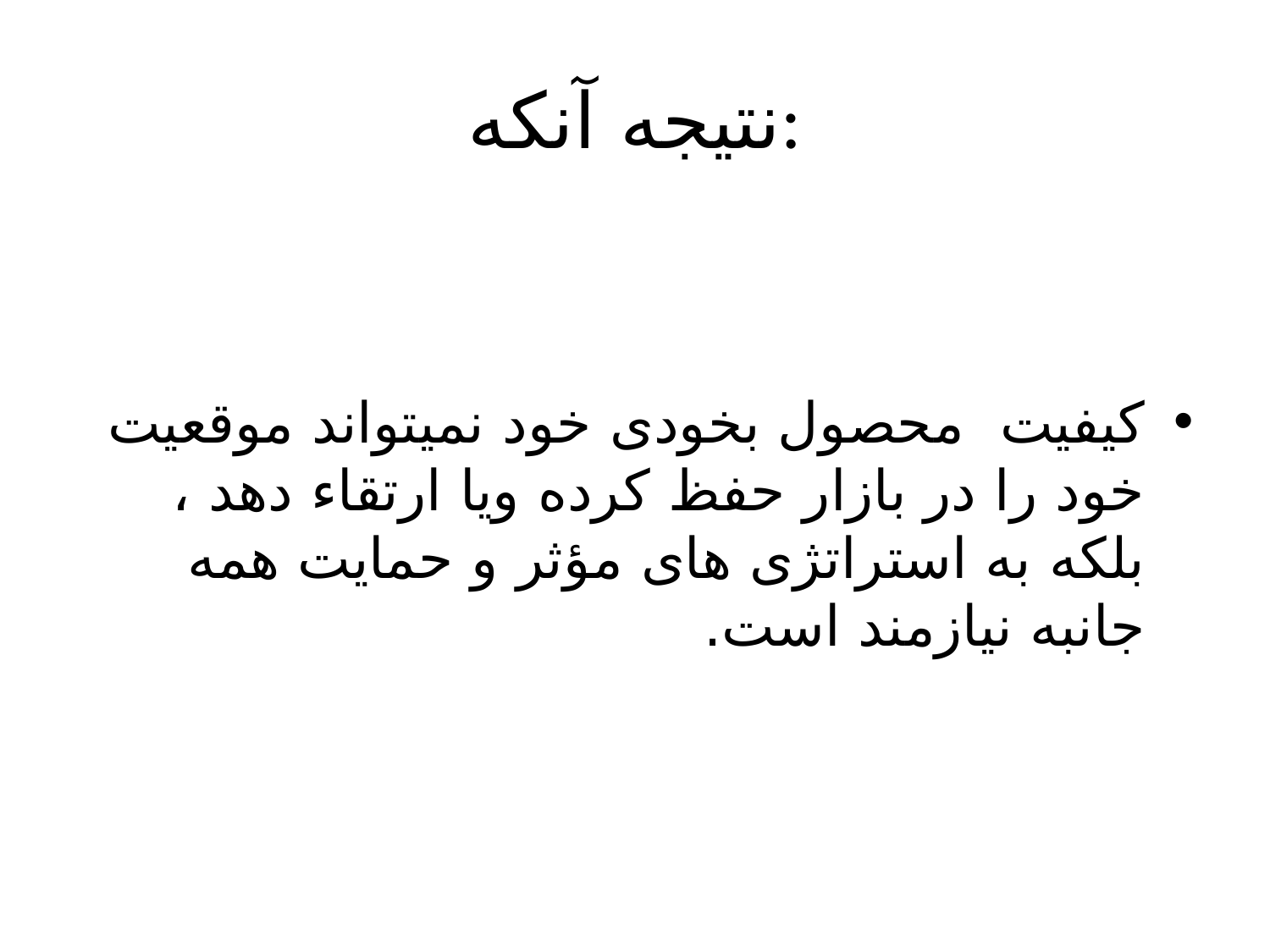

# نتیجه آنکه:

کیفیت  محصول بخودی خود نمیتواند موقعیت خود را در بازار حفظ کرده ویا ارتقاء دهد ، بلکه به استراتژی های مؤثر و حمایت همه جانبه نیازمند است.